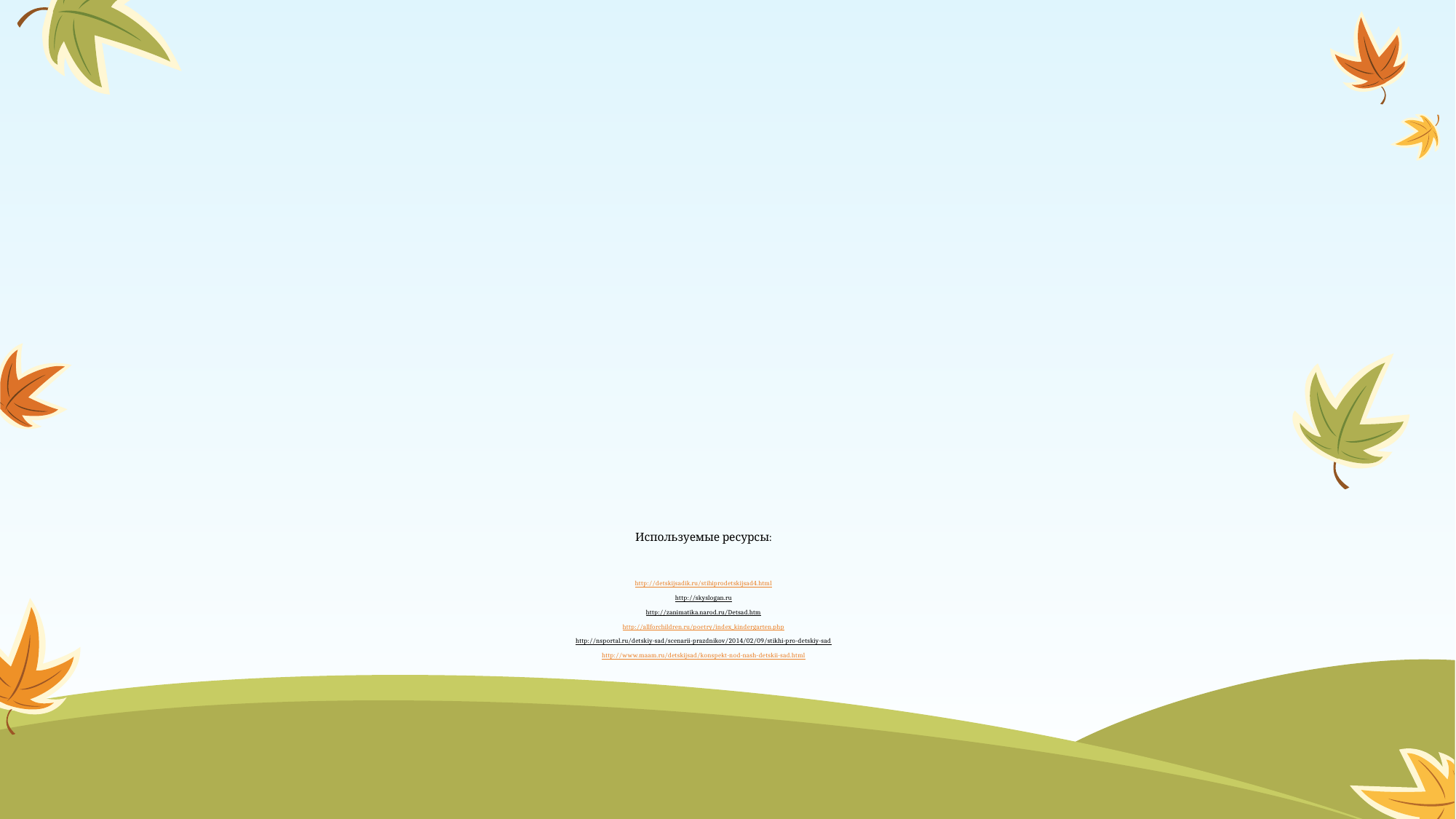

# Используемые ресурсы: http://detskijsadik.ru/stihiprodetskijsad4.html http://skyslogan.ru http://zanimatika.narod.ru/Detsad.htm http://allforchildren.ru/poetry/index_kindergarten.php http://nsportal.ru/detskiy-sad/scenarii-prazdnikov/2014/02/09/stikhi-pro-detskiy-sad http://www.maam.ru/detskijsad/konspekt-nod-nash-detskii-sad.html